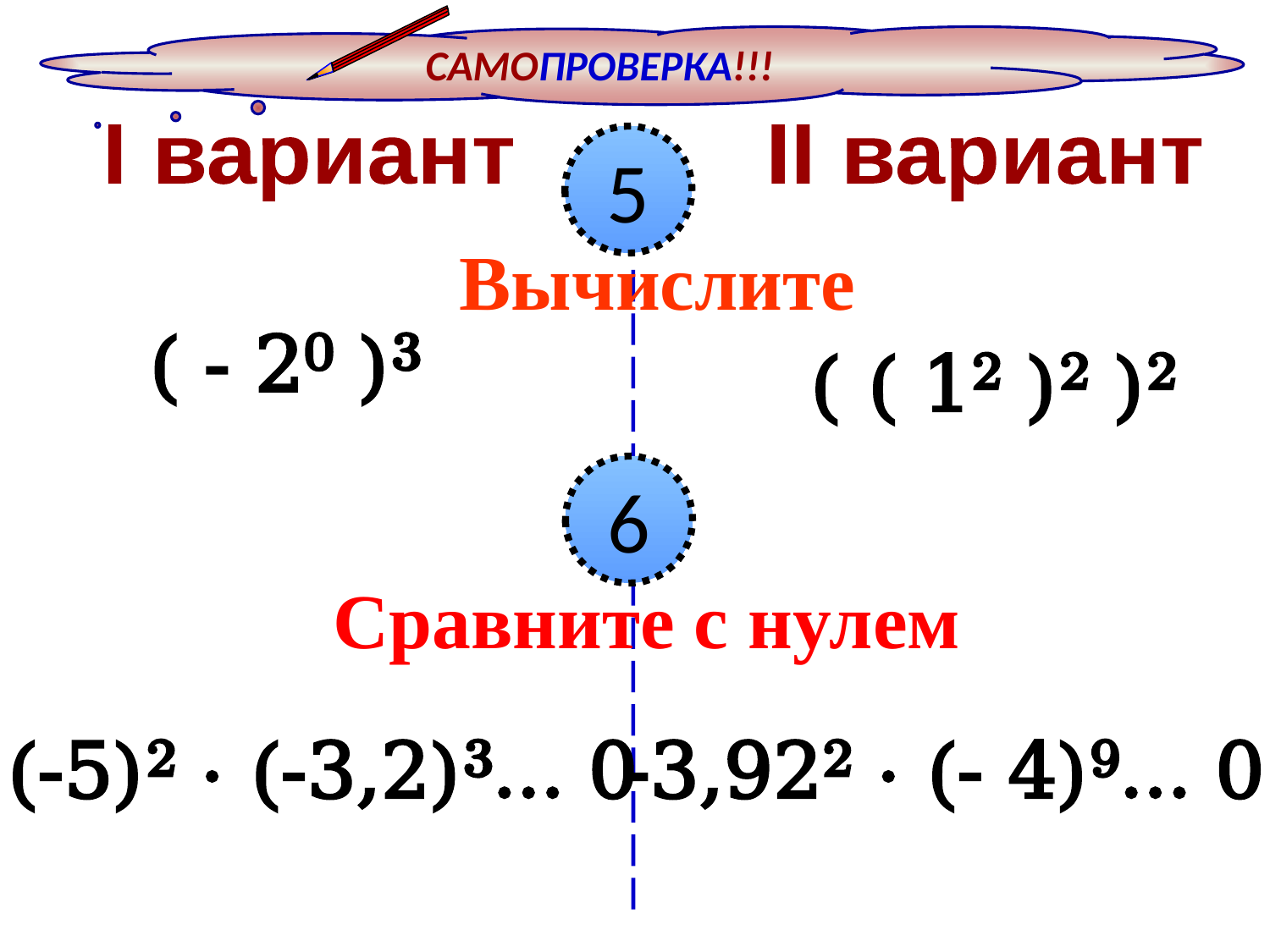

САМОПРОВЕРКА!!!
I вариант          II вариант
5
Вычислите

( - 2⁰ )³
( ( 1² )² )²
6
Сравните с нулем
(-5)² · (-3,2)³… 0
-3,92² · (- 4)⁹… 0